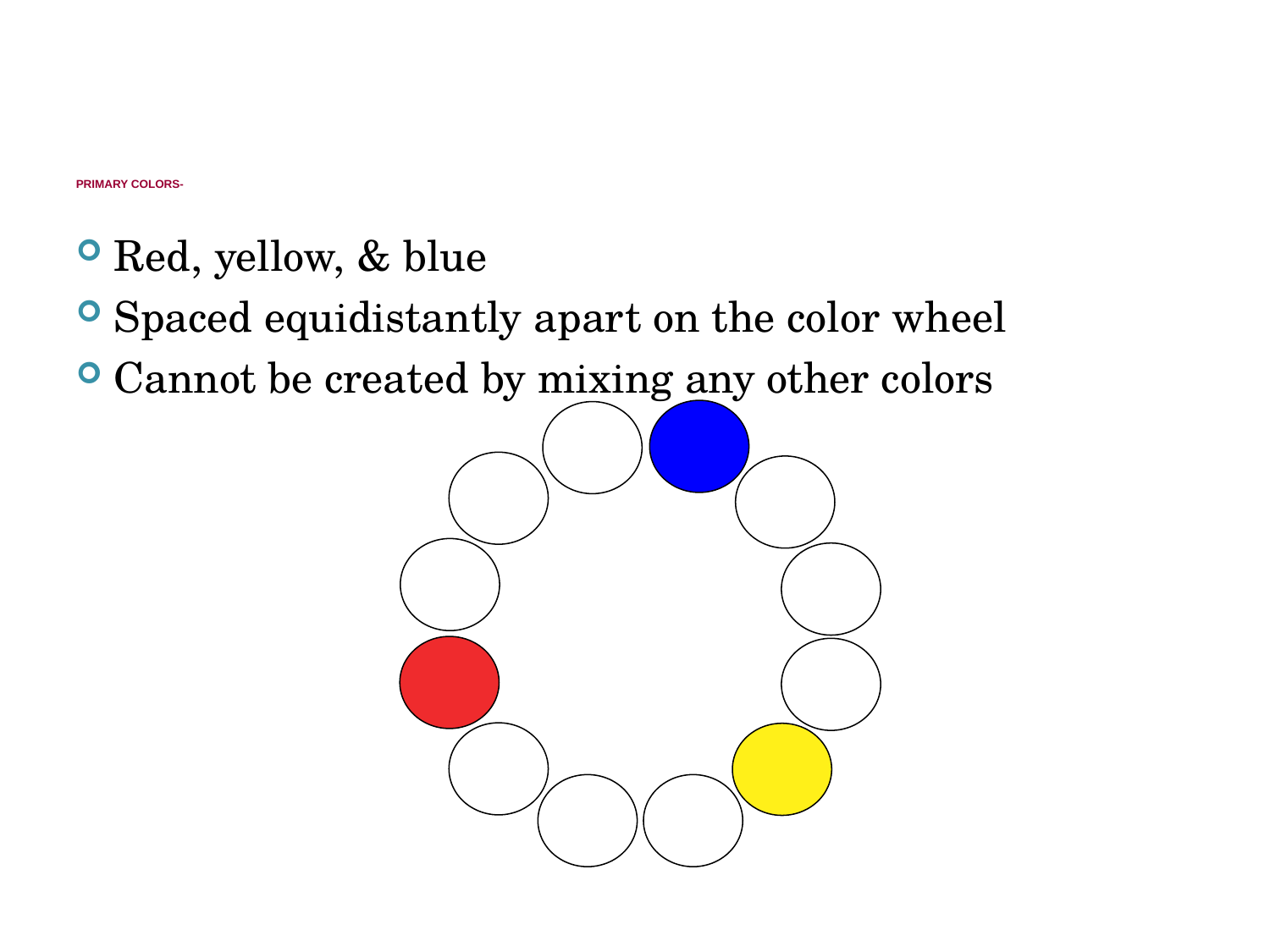

# Primary Colors-
Red, yellow, & blue
Spaced equidistantly apart on the color wheel
Cannot be created by mixing any other colors